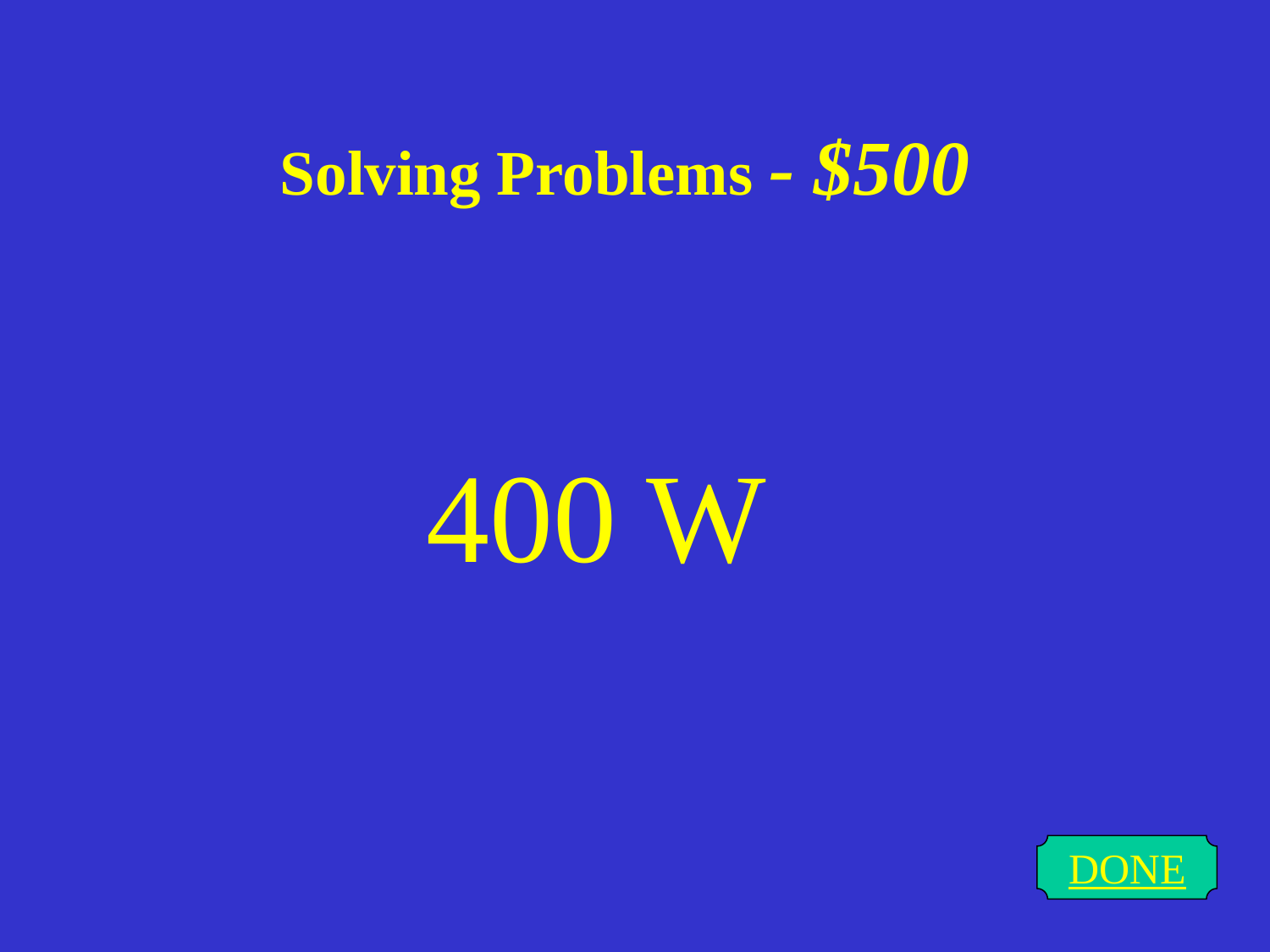

# Solving Problems - $500
400 W

DONE